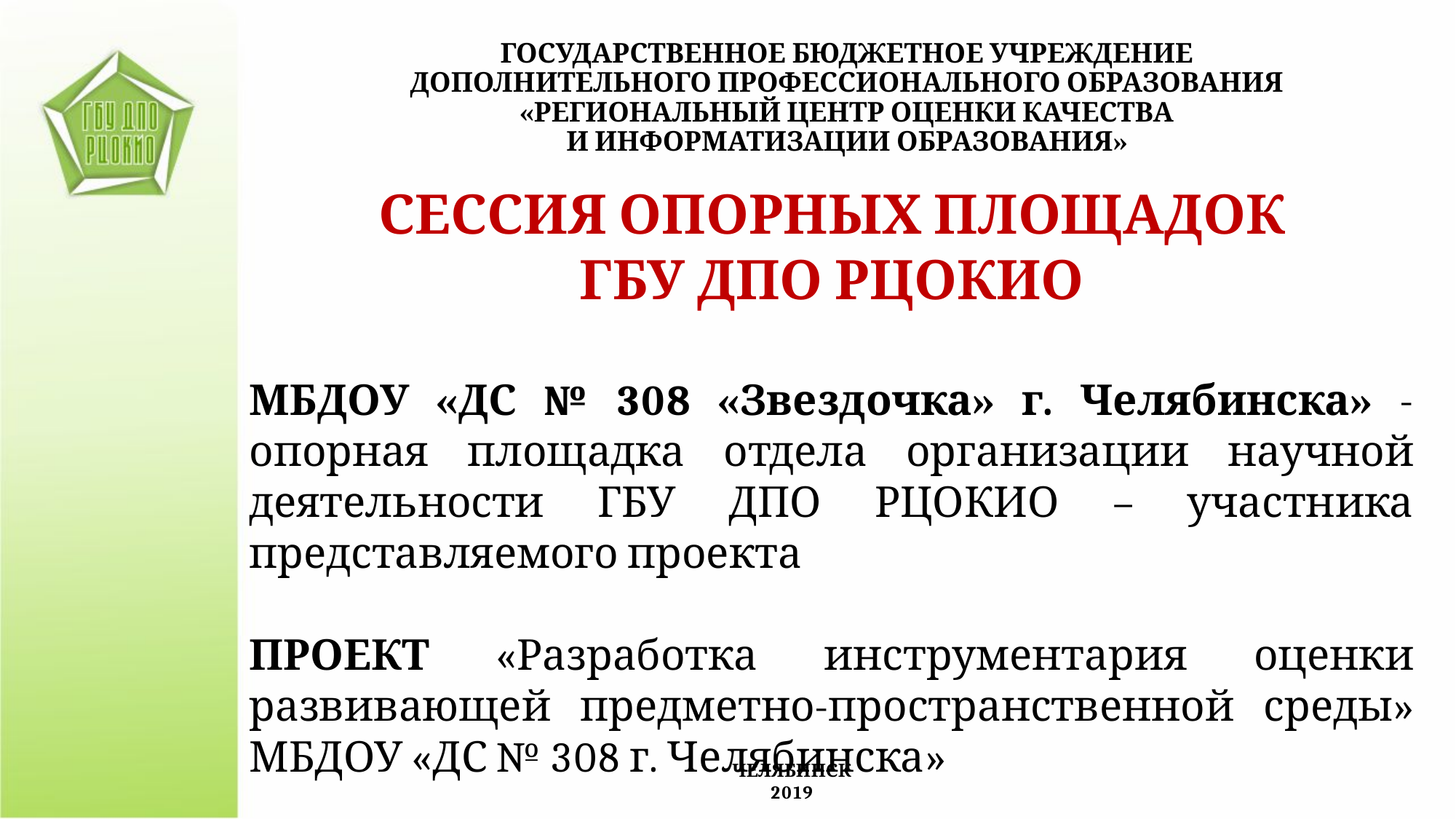

ГОСУДАРСТВЕННОЕ БЮДЖЕТНОЕ УЧРЕЖДЕНИЕ
ДОПОЛНИТЕЛЬНОГО ПРОФЕССИОНАЛЬНОГО ОБРАЗОВАНИЯ
«РЕГИОНАЛЬНЫЙ ЦЕНТР ОЦЕНКИ КАЧЕСТВА
И ИНФОРМАТИЗАЦИИ ОБРАЗОВАНИЯ»
СЕССИЯ ОПОРНЫХ ПЛОЩАДОК
ГБУ ДПО РЦОКИО
МБДОУ «ДС № 308 «Звездочка» г. Челябинска» - опорная площадка отдела организации научной деятельности ГБУ ДПО РЦОКИО – участника представляемого проекта

ПРОЕКТ «Разработка инструментария оценки развивающей предметно-пространственной среды» МБДОУ «ДС № 308 г. Челябинска»
ЧЕЛЯБИНСК
2019